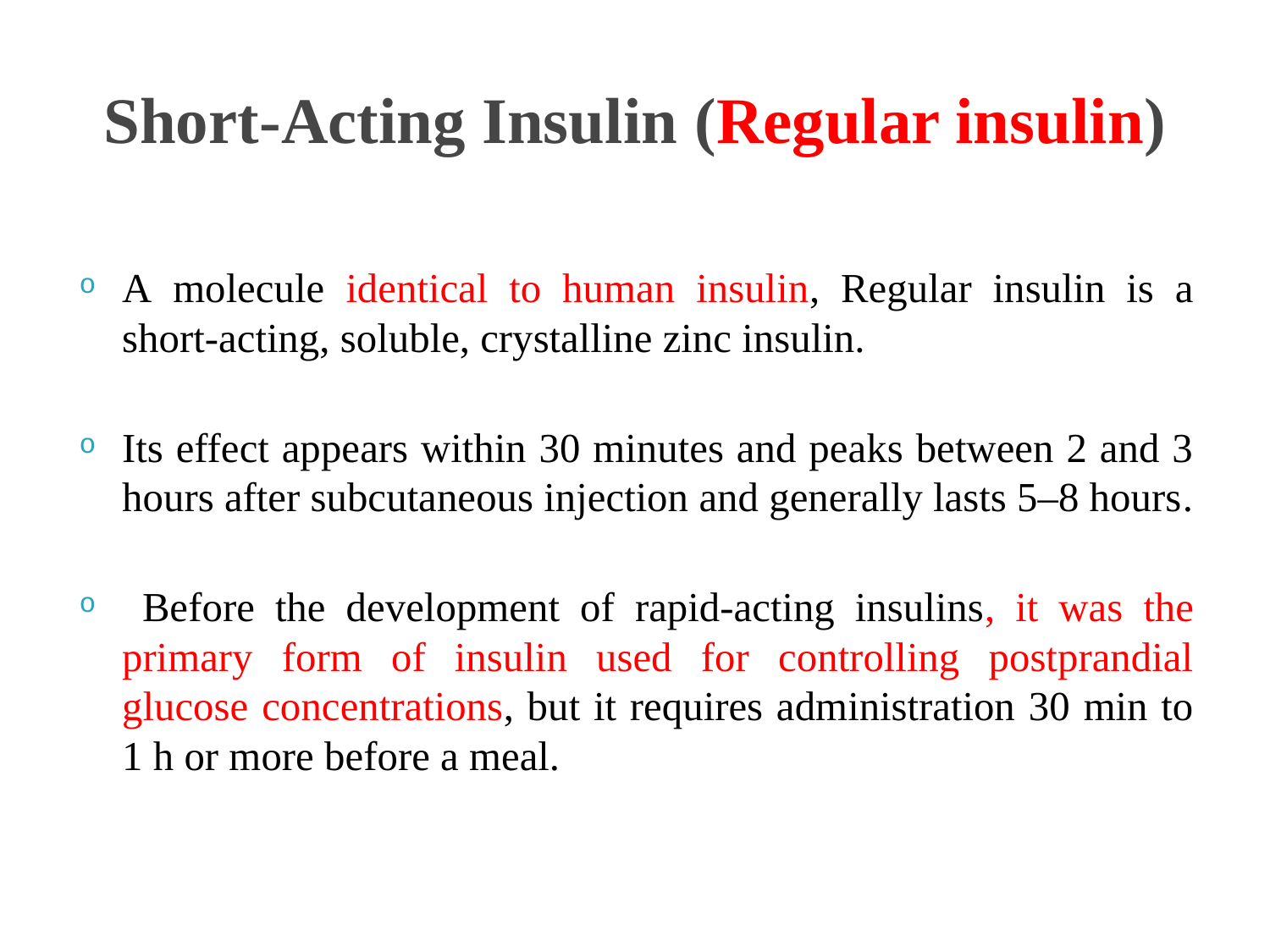

# Short-Acting Insulin (Regular insulin)

A molecule identical to human insulin, Regular insulin is a short-acting, soluble, crystalline zinc insulin.

Its effect appears within 30 minutes and peaks between 2 and 3 hours after subcutaneous injection and generally lasts 5–8 hours.

 Before the development of rapid-acting insulins, it was the primary form of insulin used for controlling postprandial glucose concentrations, but it requires administration 30 min to 1 h or more before a meal.